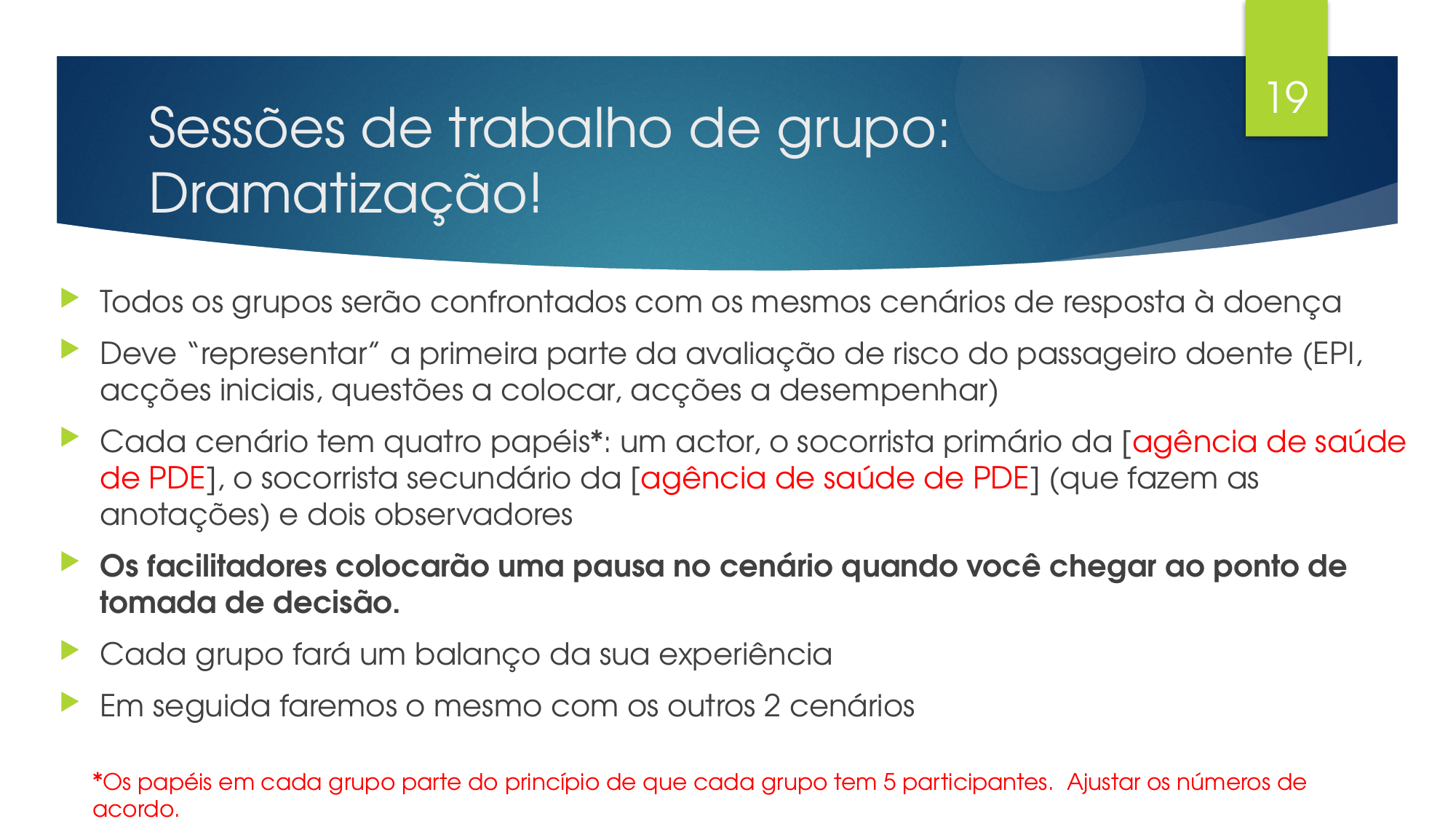

19
# Sessões de trabalho de grupo: Dramatização!
Todos os grupos serão confrontados com os mesmos cenários de resposta à doença
Deve “representar” a primeira parte da avaliação de risco do passageiro doente (EPI, acções iniciais, questões a colocar, acções a desempenhar)
Cada cenário tem quatro papéis*: um actor, o socorrista primário da [agência de saúde de PDE], o socorrista secundário da [agência de saúde de PDE] (que fazem as anotações) e dois observadores
Os facilitadores colocarão uma pausa no cenário quando você chegar ao ponto de tomada de decisão.
Cada grupo fará um balanço da sua experiência
Em seguida faremos o mesmo com os outros 2 cenários
*Os papéis em cada grupo parte do princípio de que cada grupo tem 5 participantes.  Ajustar os números de acordo.